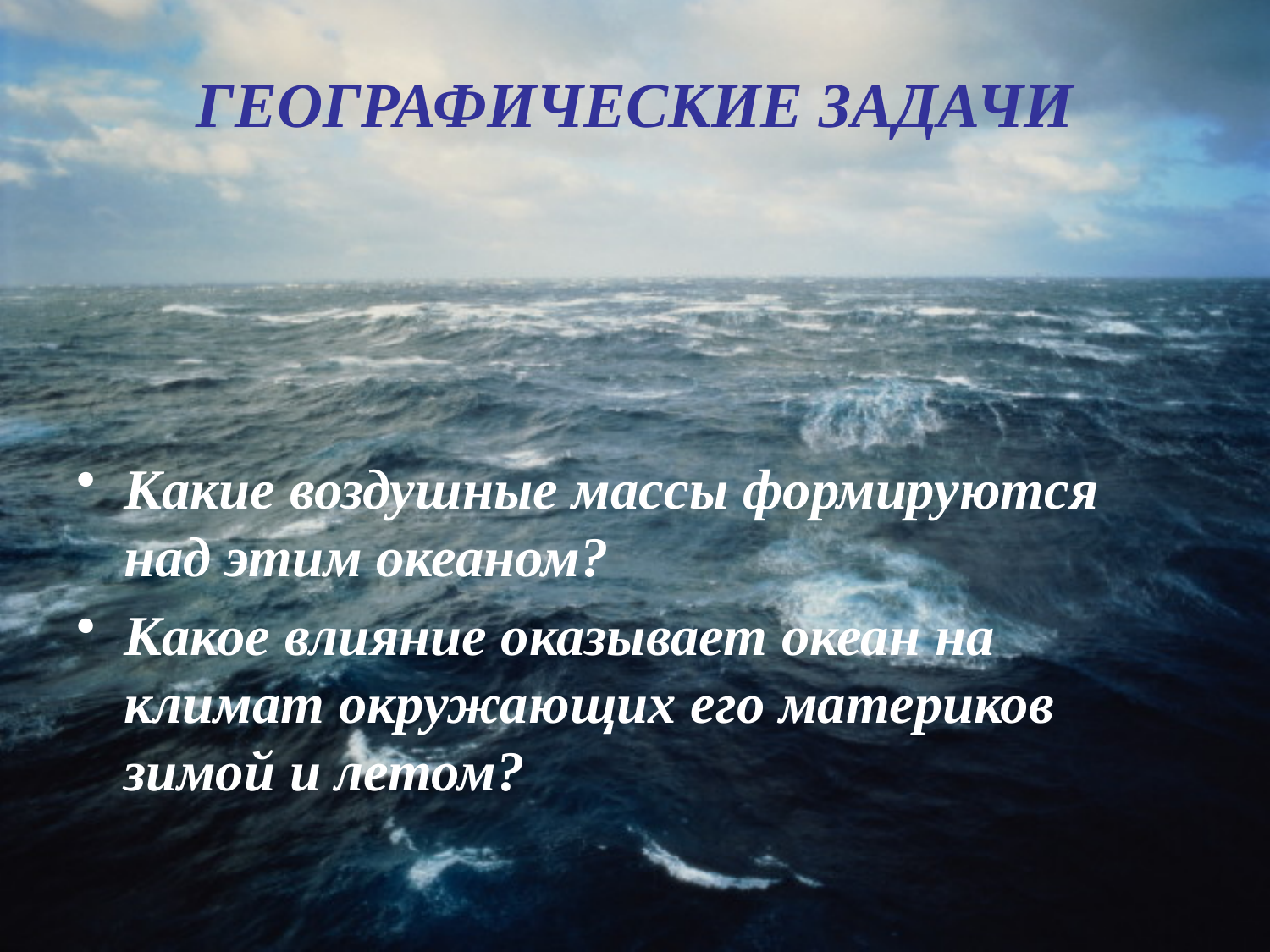

# ГЕОГРАФИЧЕСКИЕ ЗАДАЧИ
Какие воздушные массы формируются над этим океаном?
Какое влияние оказывает океан на климат окружающих его материков зимой и летом?